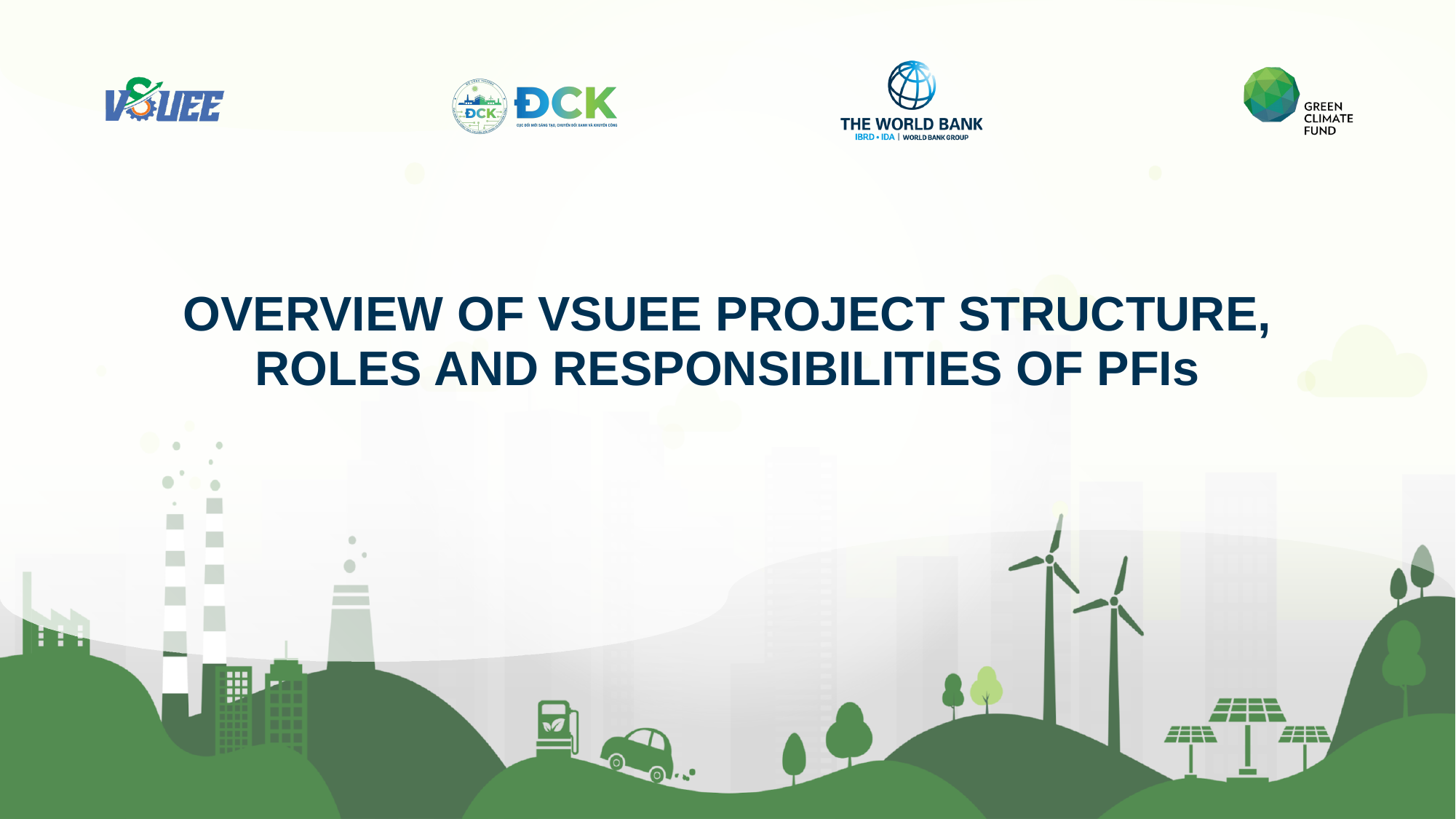

OVERVIEW OF VSUEE PROJECT STRUCTURE, ROLES AND RESPONSIBILITIES OF PFIs